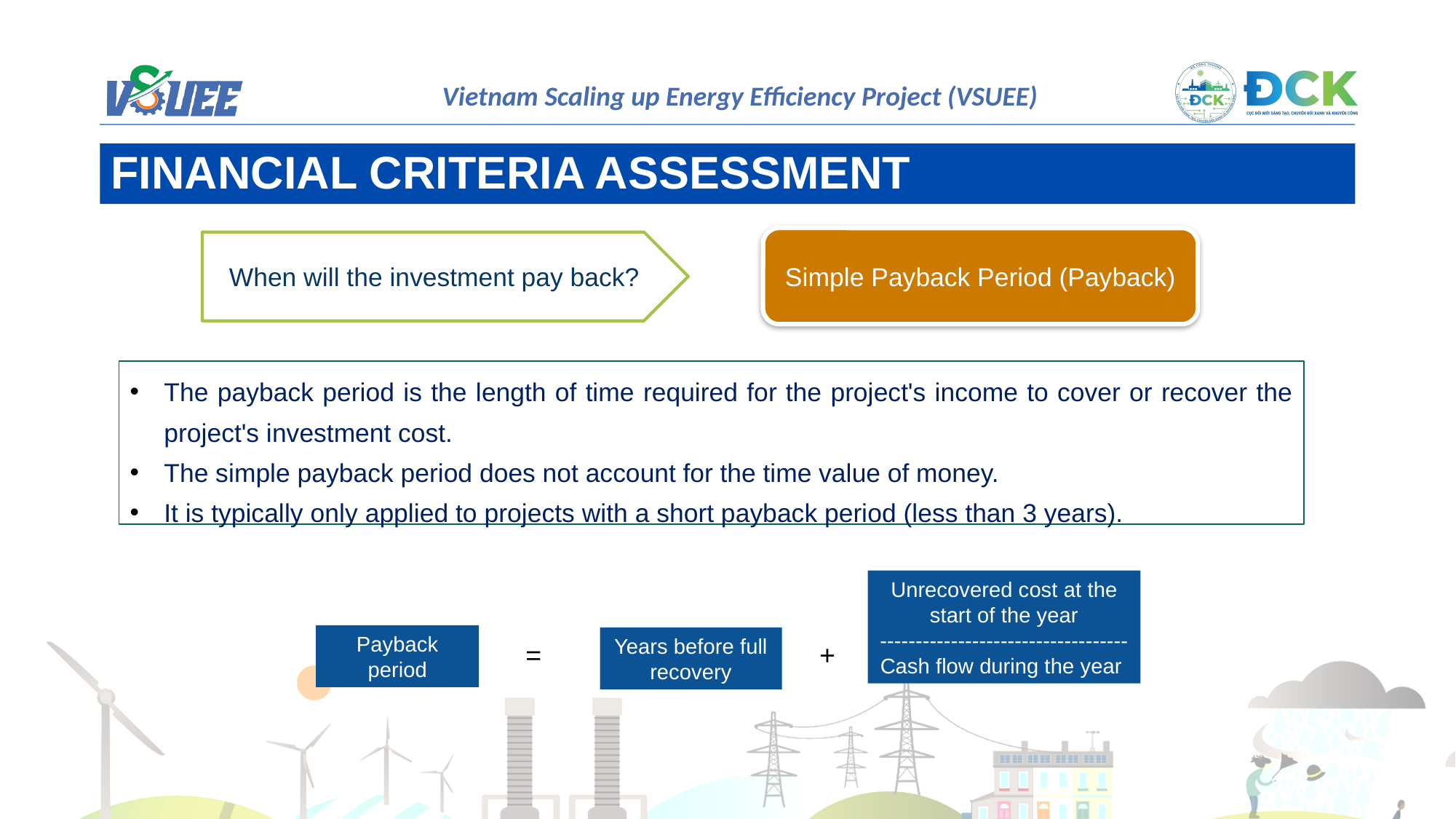

FINANCIAL CRITERIA ASSESSMENT
Simple Payback Period (Payback)
When will the investment pay back?
The payback period is the length of time required for the project's income to cover or recover the project's investment cost.
The simple payback period does not account for the time value of money.
It is typically only applied to projects with a short payback period (less than 3 years).
Unrecovered cost at the start of the year
-----------------------------------
Cash flow during the year
Payback period
Years before full recovery
+
=